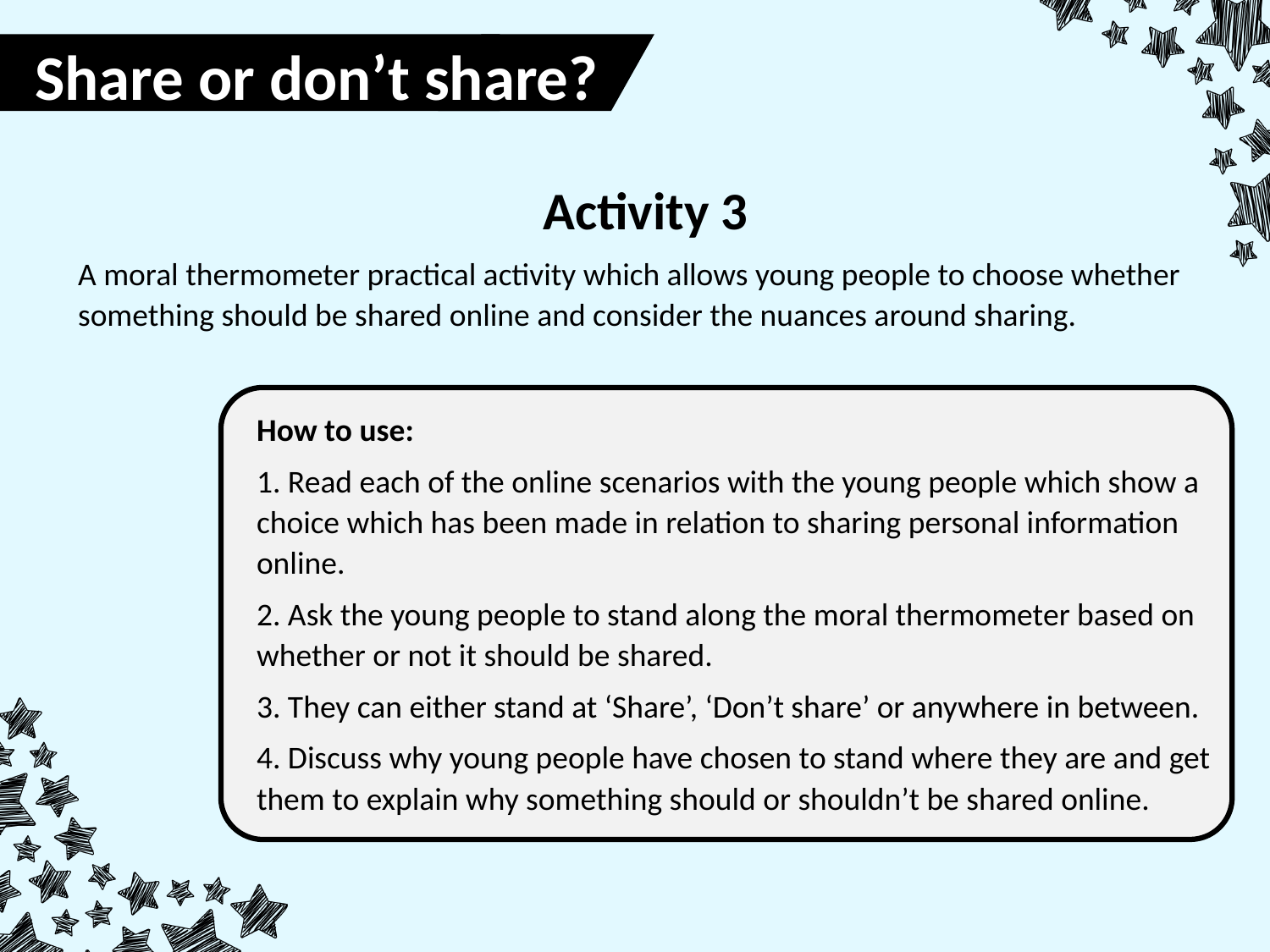

Share or don’t share?

Activity 3
A moral thermometer practical activity which allows young people to choose whether something should be shared online and consider the nuances around sharing.

How to use:
1. Read each of the online scenarios with the young people which show a choice which has been made in relation to sharing personal information online.
2. Ask the young people to stand along the moral thermometer based on whether or not it should be shared.
3. They can either stand at ‘Share’, ‘Don’t share’ or anywhere in between.
4. Discuss why young people have chosen to stand where they are and get them to explain why something should or shouldn’t be shared online.